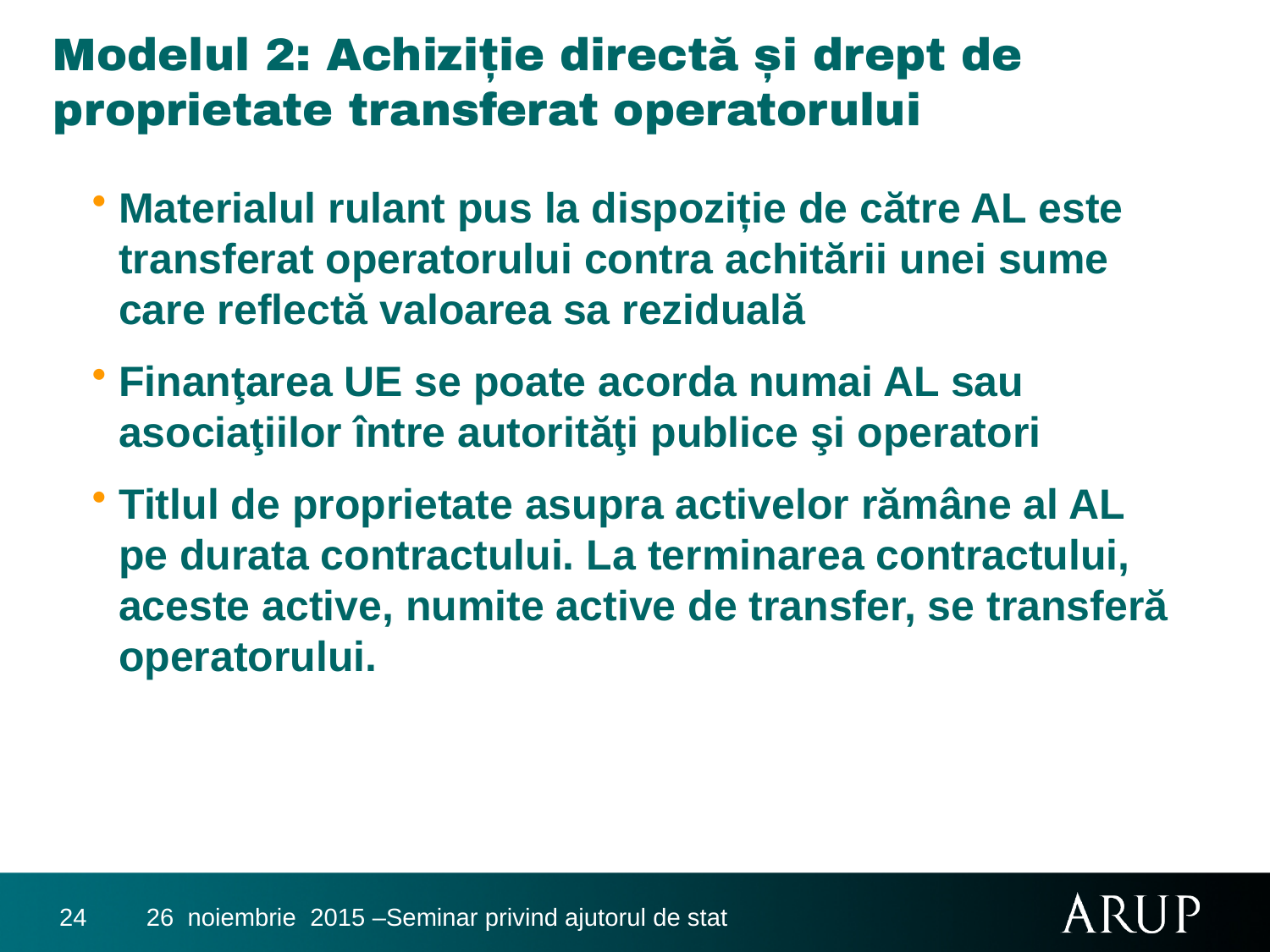

# Modelul 2: Achiziţie directă şi drept de proprietate transferat operatorului
Materialul rulant pus la dispoziție de către AL este transferat operatorului contra achitării unei sume care reflectă valoarea sa reziduală
Finanţarea UE se poate acorda numai AL sau asociaţiilor între autorităţi publice şi operatori
Titlul de proprietate asupra activelor rămâne al AL pe durata contractului. La terminarea contractului, aceste active, numite active de transfer, se transferă operatorului.
24
26  noiembrie  2015 –Seminar privind ajutorul de stat